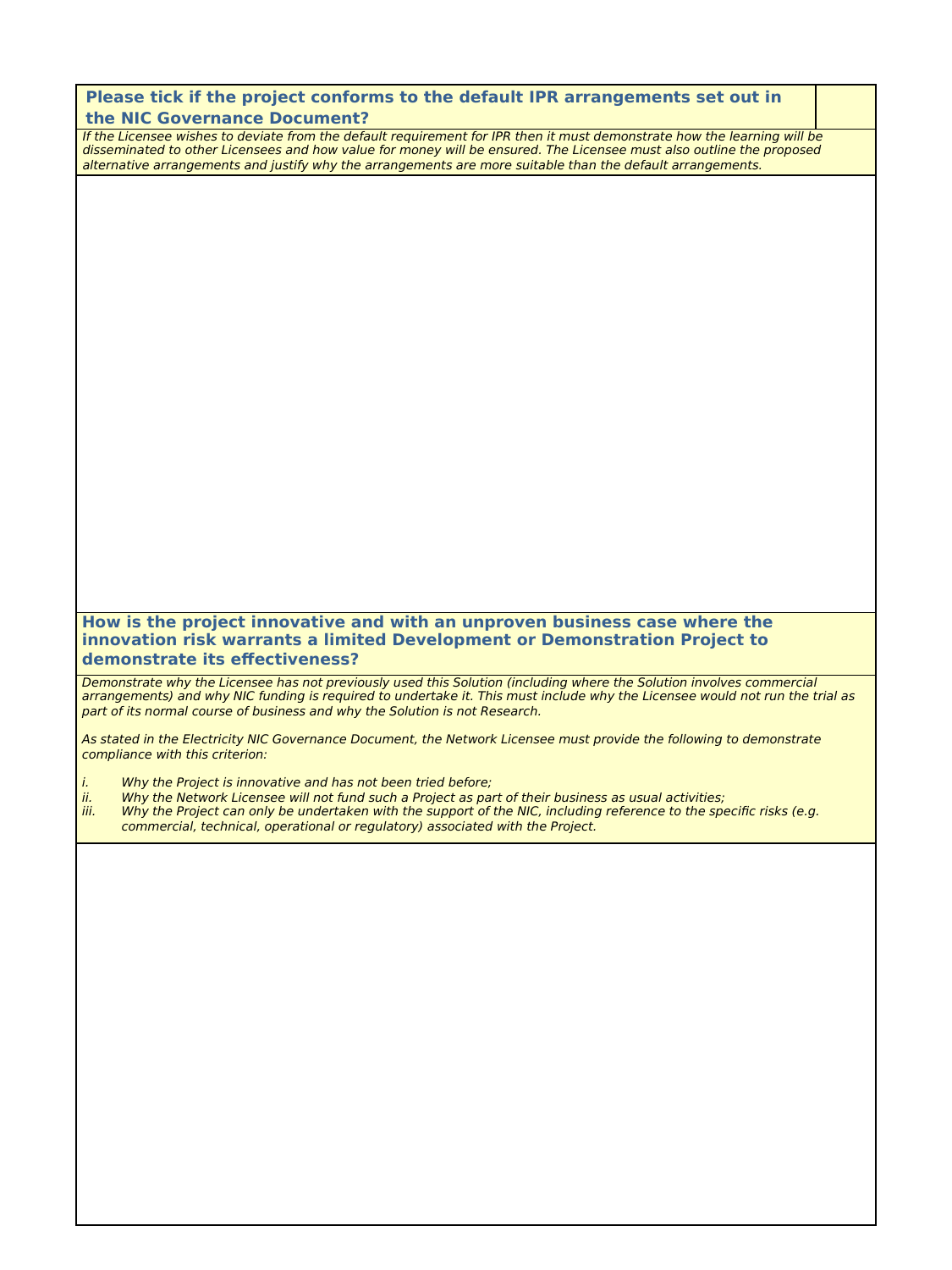

| Please tick if the project conforms to the default IPR arrangements set out in the NIC Governance Document? |  |
| --- | --- |
| If the Licensee wishes to deviate from the default requirement for IPR then it must demonstrate how the learning will be disseminated to other Licensees and how value for money will be ensured. The Licensee must also outline the proposed alternative arrangements and justify why the arrangements are more suitable than the default arrangements. |  |
|  |  |
| How is the project innovative and with an unproven business case where the innovation risk warrants a limited Development or Demonstration Project to demonstrate its effectiveness? |
| --- |
| Demonstrate why the Licensee has not previously used this Solution (including where the Solution involves commercial arrangements) and why NIC funding is required to undertake it. This must include why the Licensee would not run the trial as part of its normal course of business and why the Solution is not Research. As stated in the Electricity NIC Governance Document, the Network Licensee must provide the following to demonstrate compliance with this criterion: Why the Project is innovative and has not been tried before;  Why the Network Licensee will not fund such a Project as part of their business as usual activities; Why the Project can only be undertaken with the support of the NIC, including reference to the specific risks (e.g. commercial, technical, operational or regulatory) associated with the Project. |
|  |
7